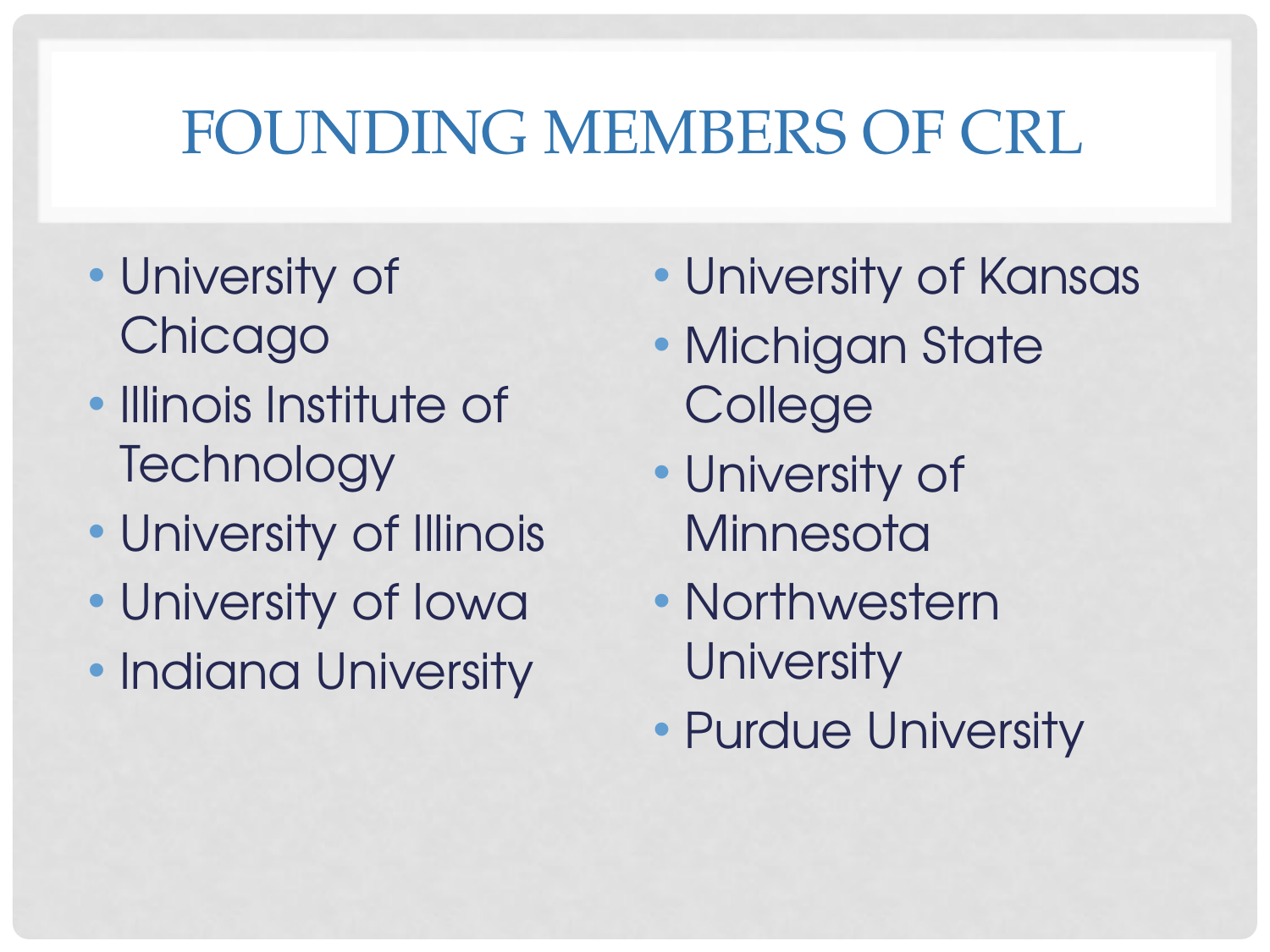

# Founding members of CRL
University of Chicago
Illinois Institute of Technology
University of Illinois
University of Iowa
Indiana University
University of Kansas
Michigan State College
University of Minnesota
Northwestern University
Purdue University